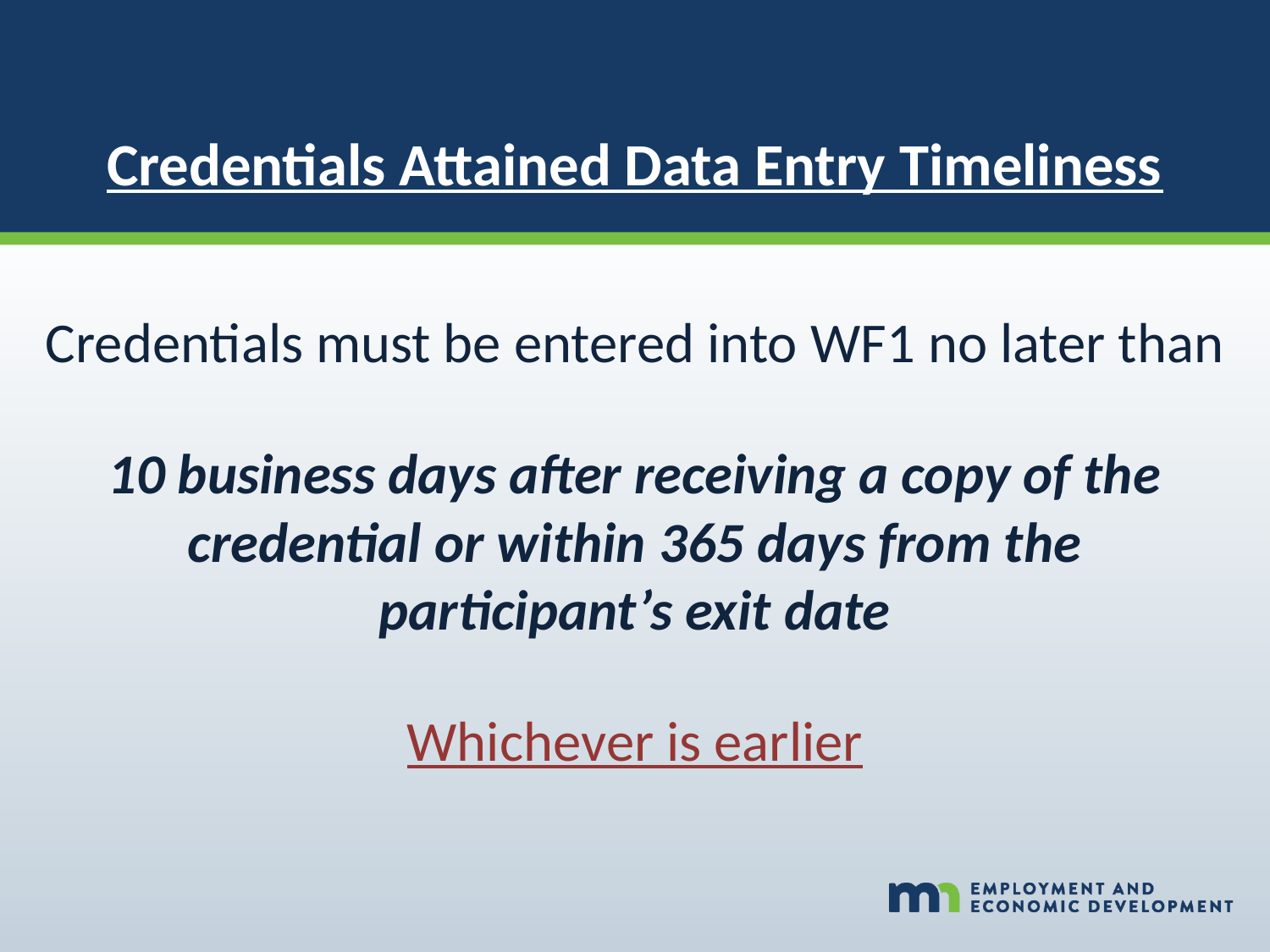

Credentials Attained Data Entry Timeliness
Credentials must be entered into WF1 no later than
10 business days after receiving a copy of the credential or within 365 days from the participant’s exit date
Whichever is earlier